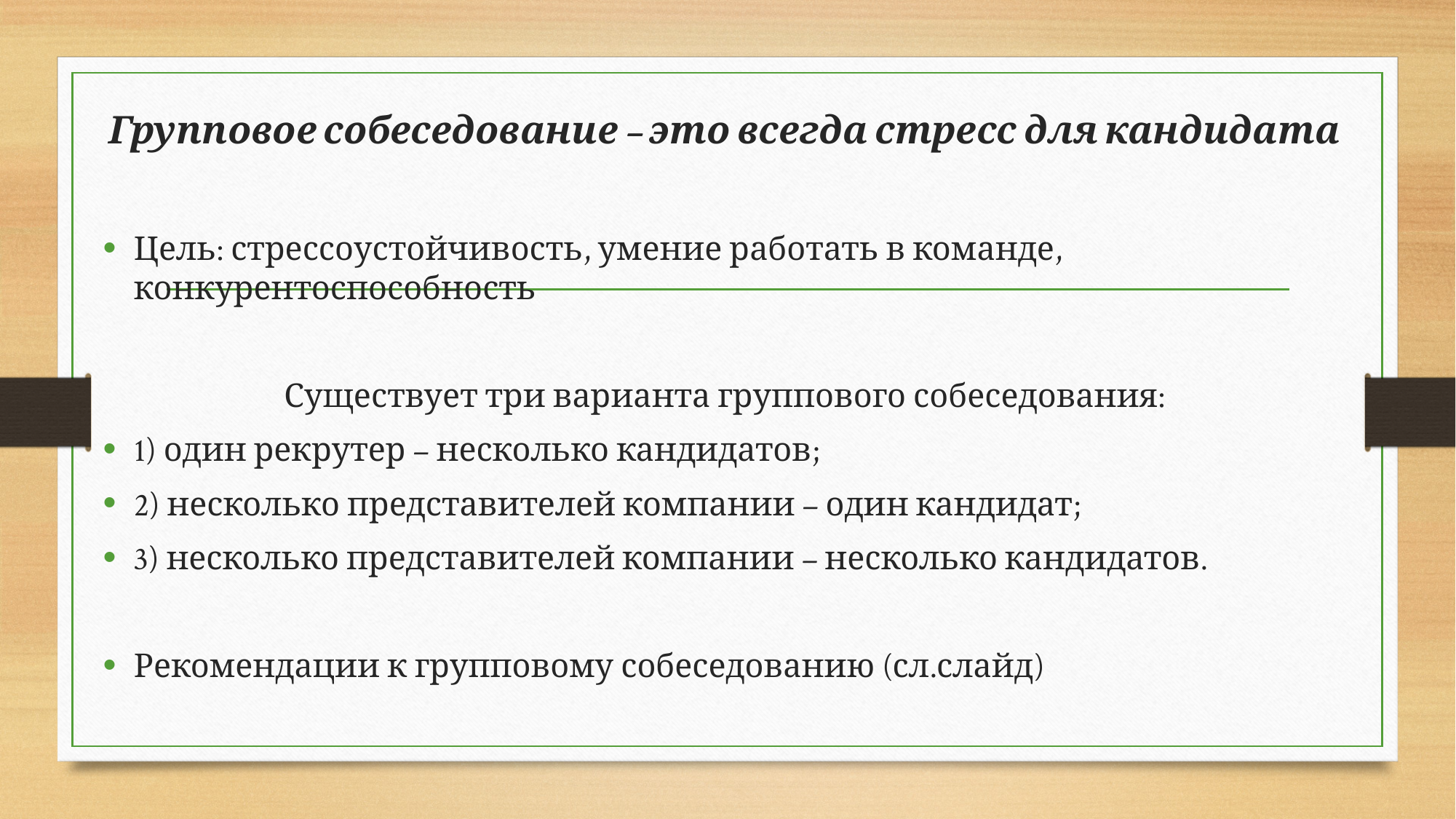

Групповое собеседование – это всегда стресс для кандидата

Цель: стрессоустойчивость, умение работать в команде, конкурентоспособность

Существует три варианта группового собеседования:
1) один рекрутер – несколько кандидатов;
2) несколько представителей компании – один кандидат;
3) несколько представителей компании – несколько кандидатов.

Рекомендации к групповому собеседованию (сл.слайд)